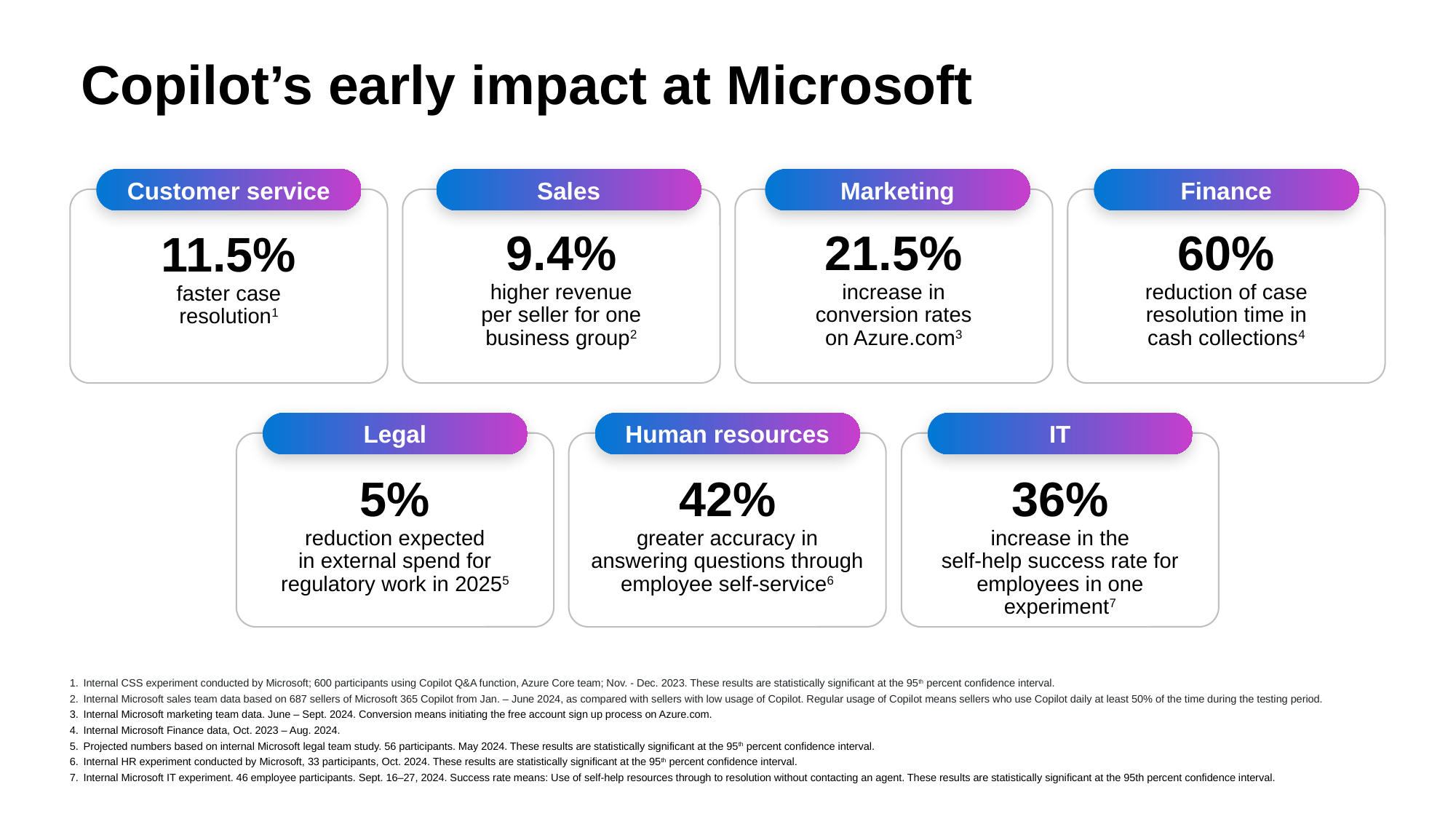

# Copilot’s early impact at Microsoft
Customer service
Sales
Marketing
Finance

9.4%
higher revenue
per seller for one
business group2
21.5%
increase in
conversion rates
on Azure.com3
60%
reduction of case
resolution time in
cash collections4
11.5%
faster case
resolution1
Legal
Human resources
IT

5%
reduction expected
in external spend for regulatory work in 20255
42%
greater accuracy in
answering questions through employee self-service6
36%
increase in the
self-help success rate for employees in one experiment7
Internal CSS experiment conducted by Microsoft; 600 participants using Copilot Q&A function, Azure Core team; Nov. - Dec. 2023. These results are statistically significant at the 95th percent confidence interval.
Internal Microsoft sales team data based on 687 sellers of Microsoft 365 Copilot from Jan. – June 2024, as compared with sellers with low usage of Copilot. Regular usage of Copilot means sellers who use Copilot daily at least 50% of the time during the testing period.
Internal Microsoft marketing team data. June – Sept. 2024. Conversion means initiating the free account sign up process on Azure.com.
Internal Microsoft Finance data, Oct. 2023 – Aug. 2024.
Projected numbers based on internal Microsoft legal team study. 56 participants. May 2024. These results are statistically significant at the 95th percent confidence interval.
Internal HR experiment conducted by Microsoft, 33 participants, Oct. 2024. These results are statistically significant at the 95th percent confidence interval.
Internal Microsoft IT experiment. 46 employee participants. Sept. 16–27, 2024. Success rate means: Use of self-help resources through to resolution without contacting an agent. These results are statistically significant at the 95th percent confidence interval.